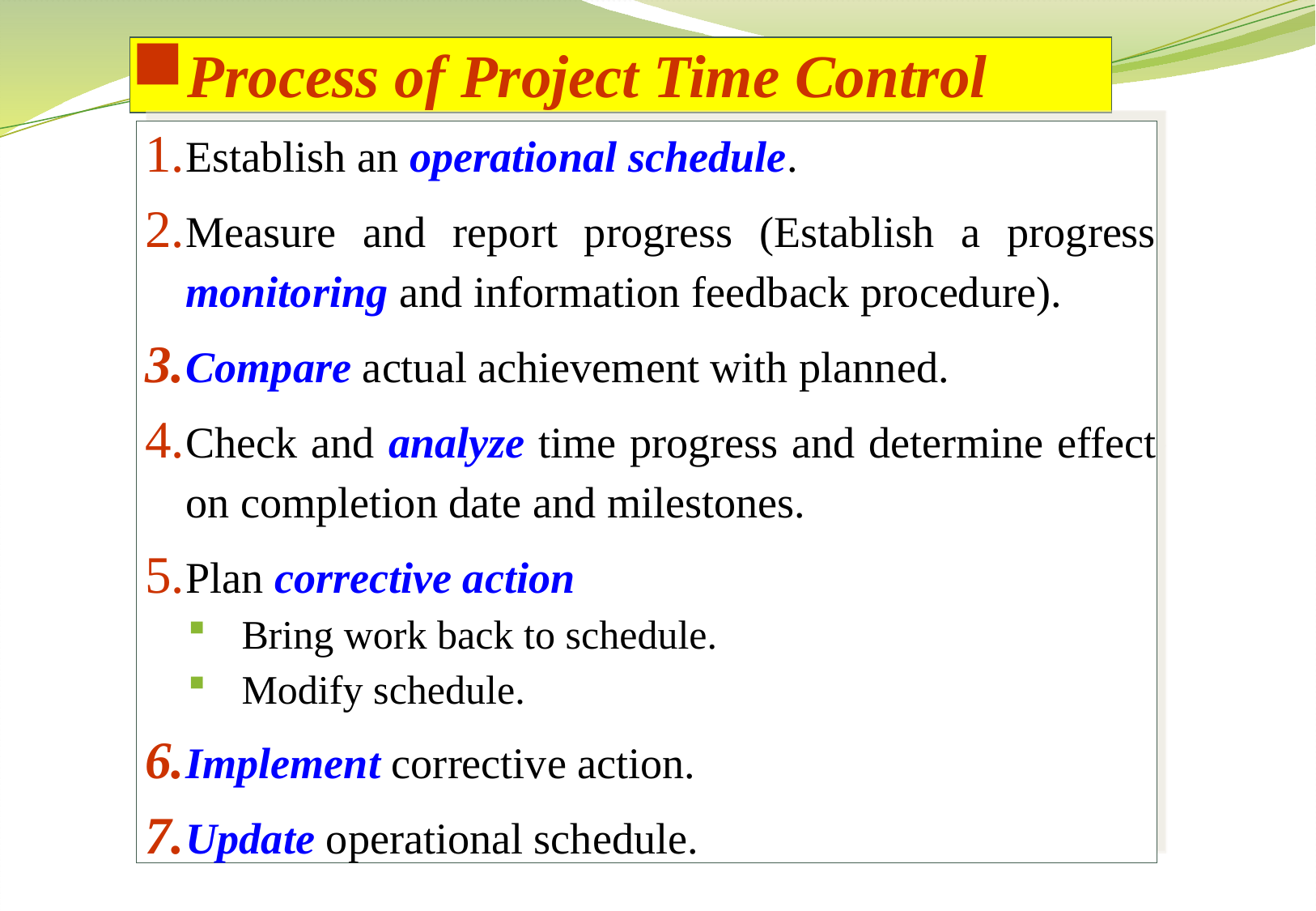

Process of Project Time Control
Establish an operational schedule.
Measure and report progress (Establish a progress monitoring and information feedback procedure).
Compare actual achievement with planned.
Check and analyze time progress and determine effect on completion date and milestones.
Plan corrective action
Bring work back to schedule.
Modify schedule.
Implement corrective action.
Update operational schedule.